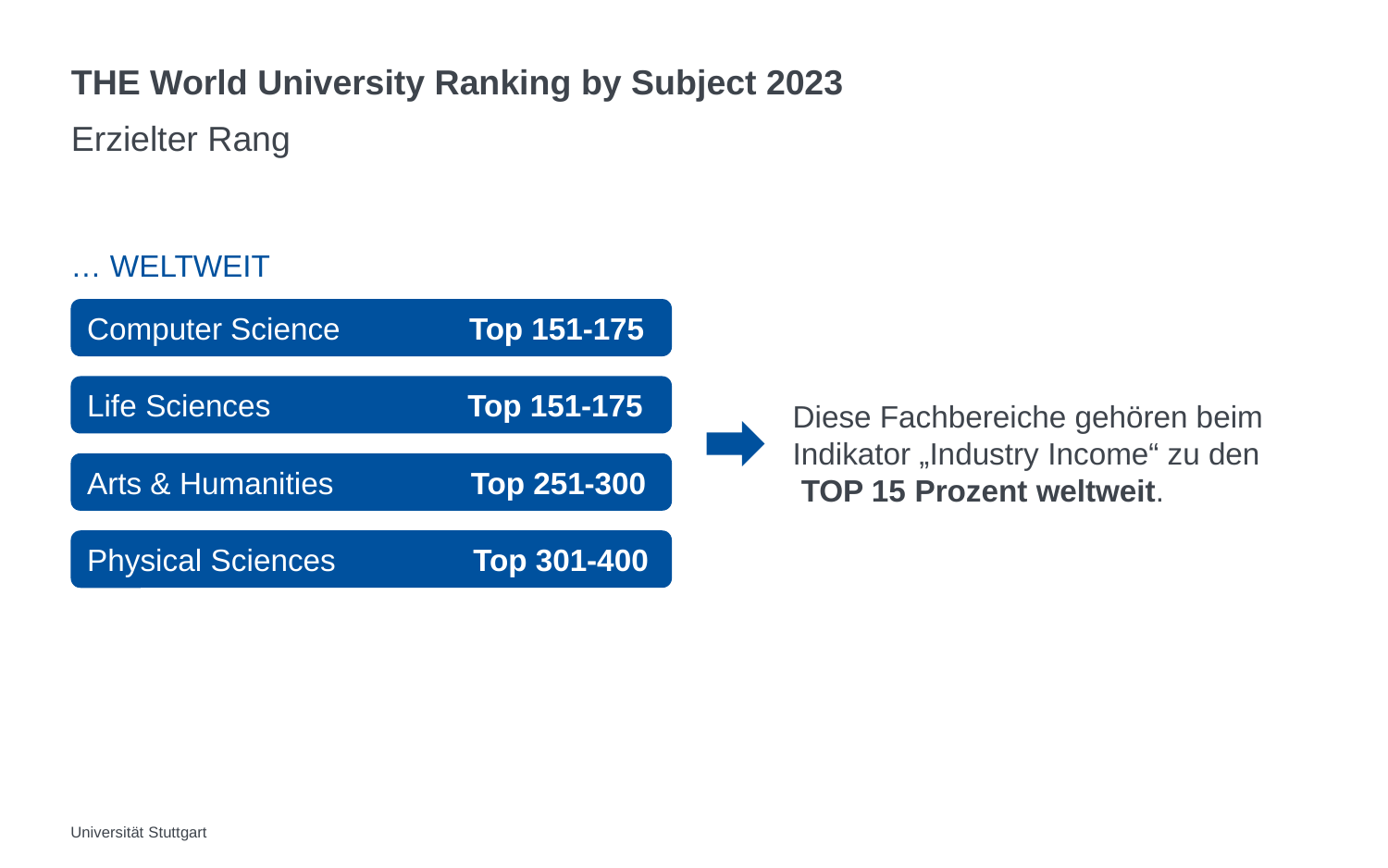

# THE World University Ranking by Subject 2023
Erzielter Rang
… Weltweit
Computer Science               Top 151-175
Life Sciences                       Top 151-175
Diese Fachbereiche gehören beim Indikator „Industry Income“ zu den    TOP 15 Prozent weltweit.

Arts & Humanities                Top 251-300
Physical Sciences                Top 301-400
Universität Stuttgart